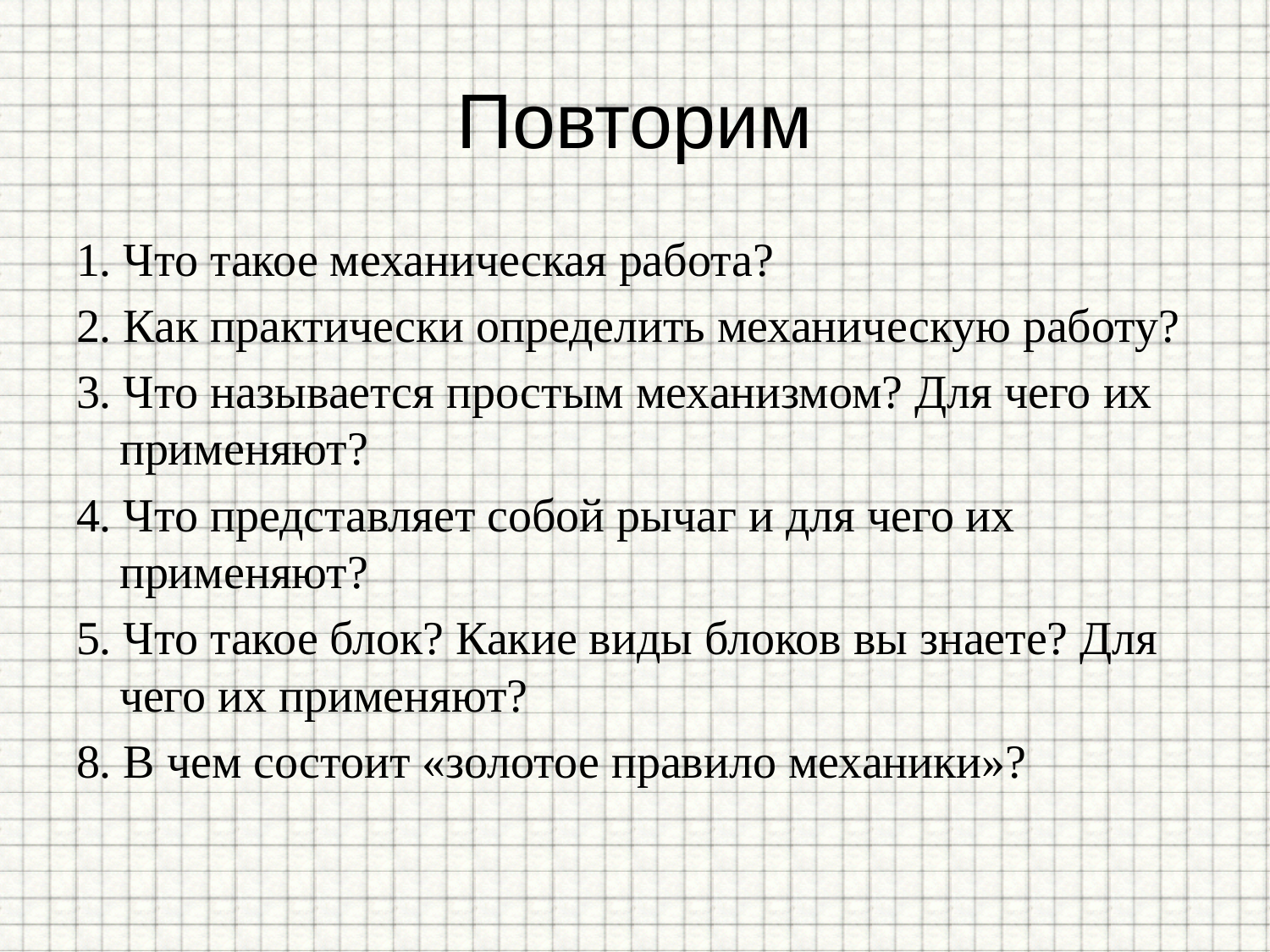

# Повторим
1. Что такое механическая работа?
2. Как практически определить механическую работу?
3. Что называется простым механизмом? Для чего их применяют?
4. Что представляет собой рычаг и для чего их применяют?
5. Что такое блок? Какие виды блоков вы знаете? Для чего их применяют?
8. В чем состоит «золотое правило механики»?